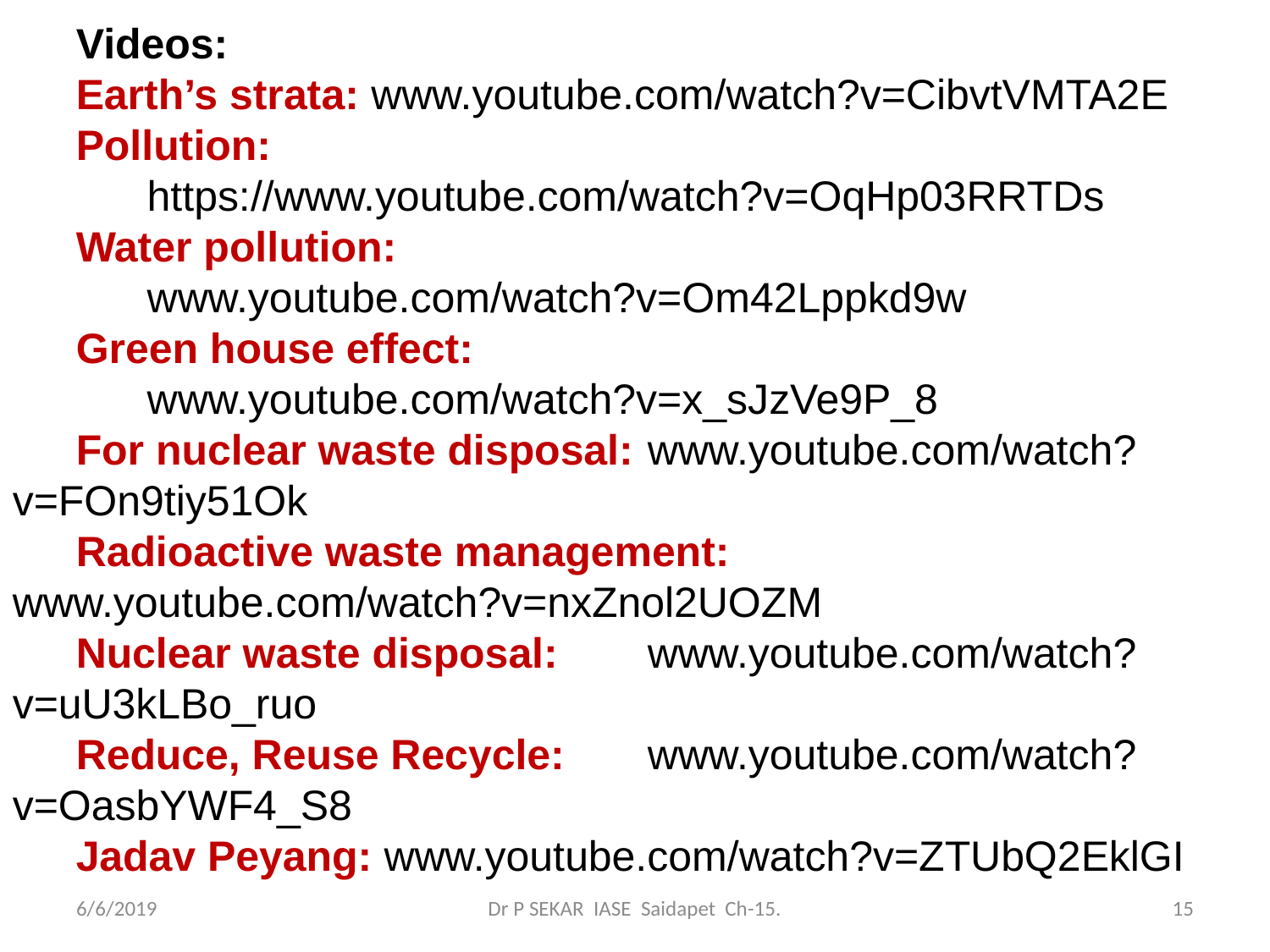

Videos:
Earth’s strata: www.youtube.com/watch?v=CibvtVMTA2E
Pollution:
      https://www.youtube.com/watch?v=OqHp03RRTDs
Water pollution:
      www.youtube.com/watch?v=Om42Lppkd9w
Green house effect:
      www.youtube.com/watch?v=x_sJzVe9P_8
For nuclear waste disposal: 	www.youtube.com/watch?v=FOn9tiy51Ok
Radioactive waste management:  	www.youtube.com/watch?v=nxZnol2UOZM
Nuclear waste disposal: 	www.youtube.com/watch?v=uU3kLBo_ruo
Reduce, Reuse Recycle: 	www.youtube.com/watch?v=OasbYWF4_S8
Jadav Peyang: www.youtube.com/watch?v=ZTUbQ2EklGI

6/6/2019
Dr P SEKAR  IASE  Saidapet  Ch-15.
15